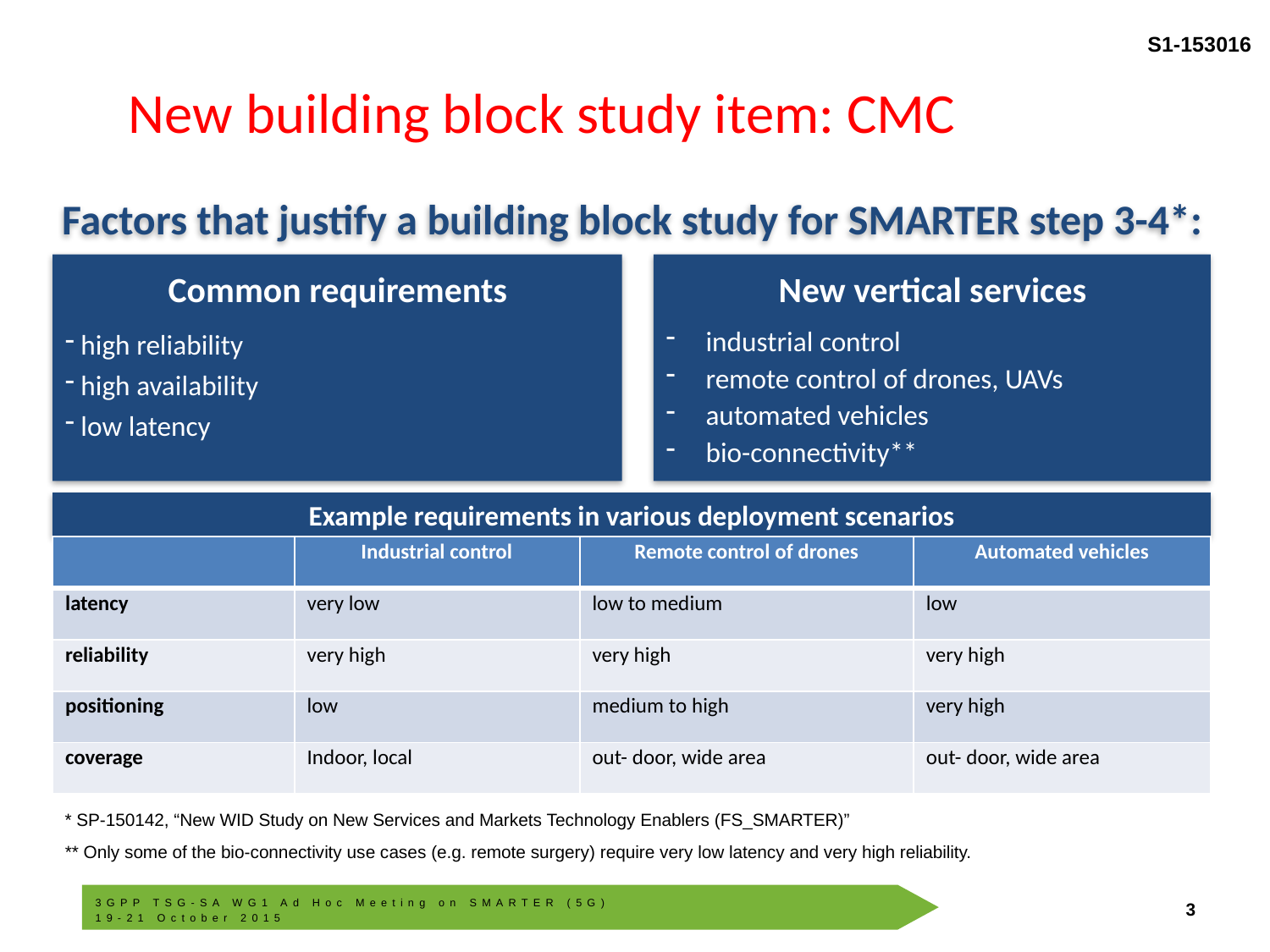

# New building block study item: CMC
Factors that justify a building block study for SMARTER step 3-4*:
Common requirements
 high reliability
 high availability
 low latency
New vertical services
industrial control
remote control of drones, UAVs
automated vehicles
bio-connectivity**
Example requirements in various deployment scenarios
|  | Industrial control | Remote control of drones | Automated vehicles |
| --- | --- | --- | --- |
| latency | very low | low to medium | low |
| reliability | very high | very high | very high |
| positioning | low | medium to high | very high |
| coverage | Indoor, local | out- door, wide area | out- door, wide area |
* SP-150142, “New WID Study on New Services and Markets Technology Enablers (FS_SMARTER)”
** Only some of the bio-connectivity use cases (e.g. remote surgery) require very low latency and very high reliability.